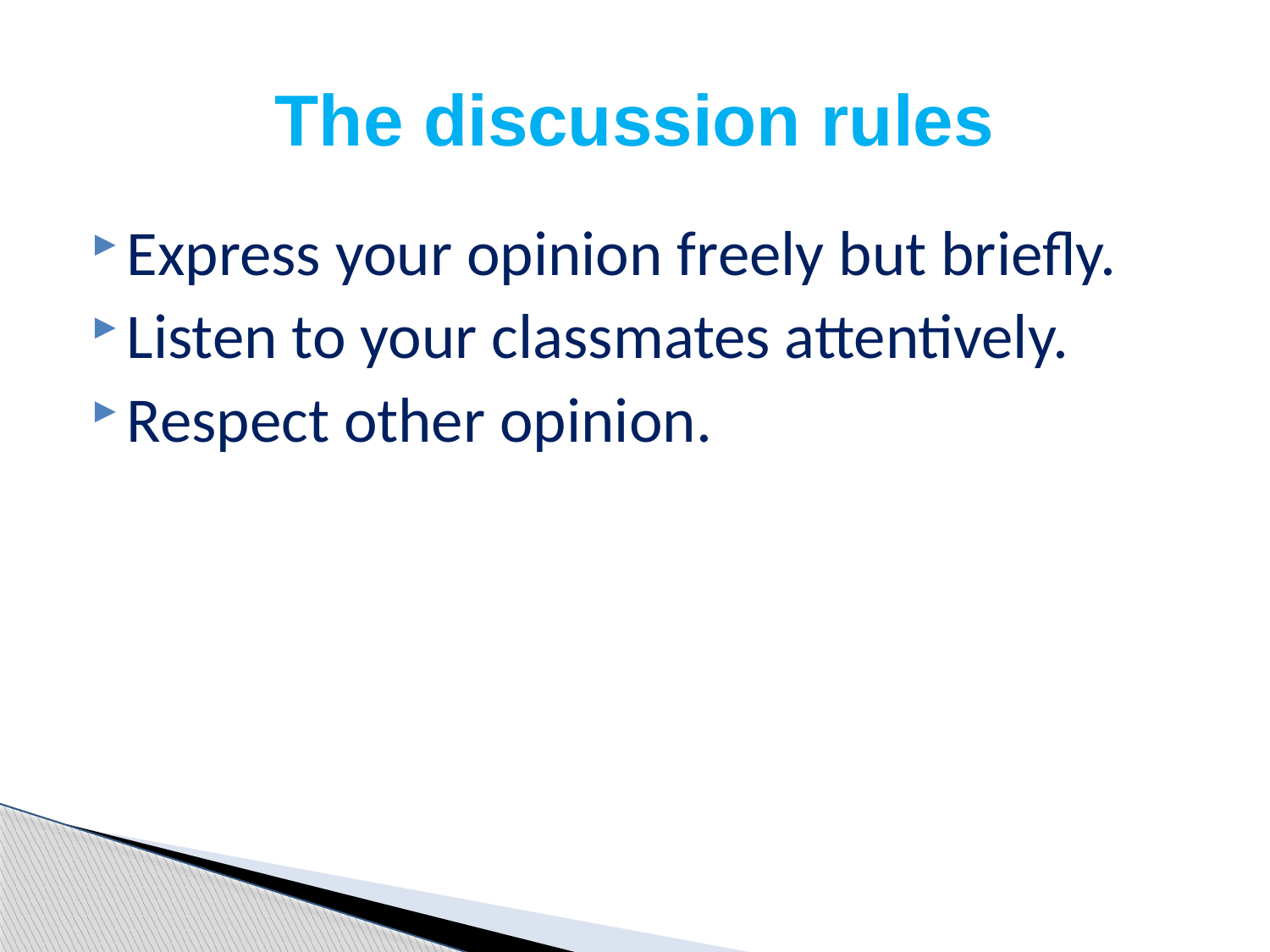

# The discussion rules
Express your opinion freely but briefly.
Listen to your classmates attentively.
Respect other opinion.